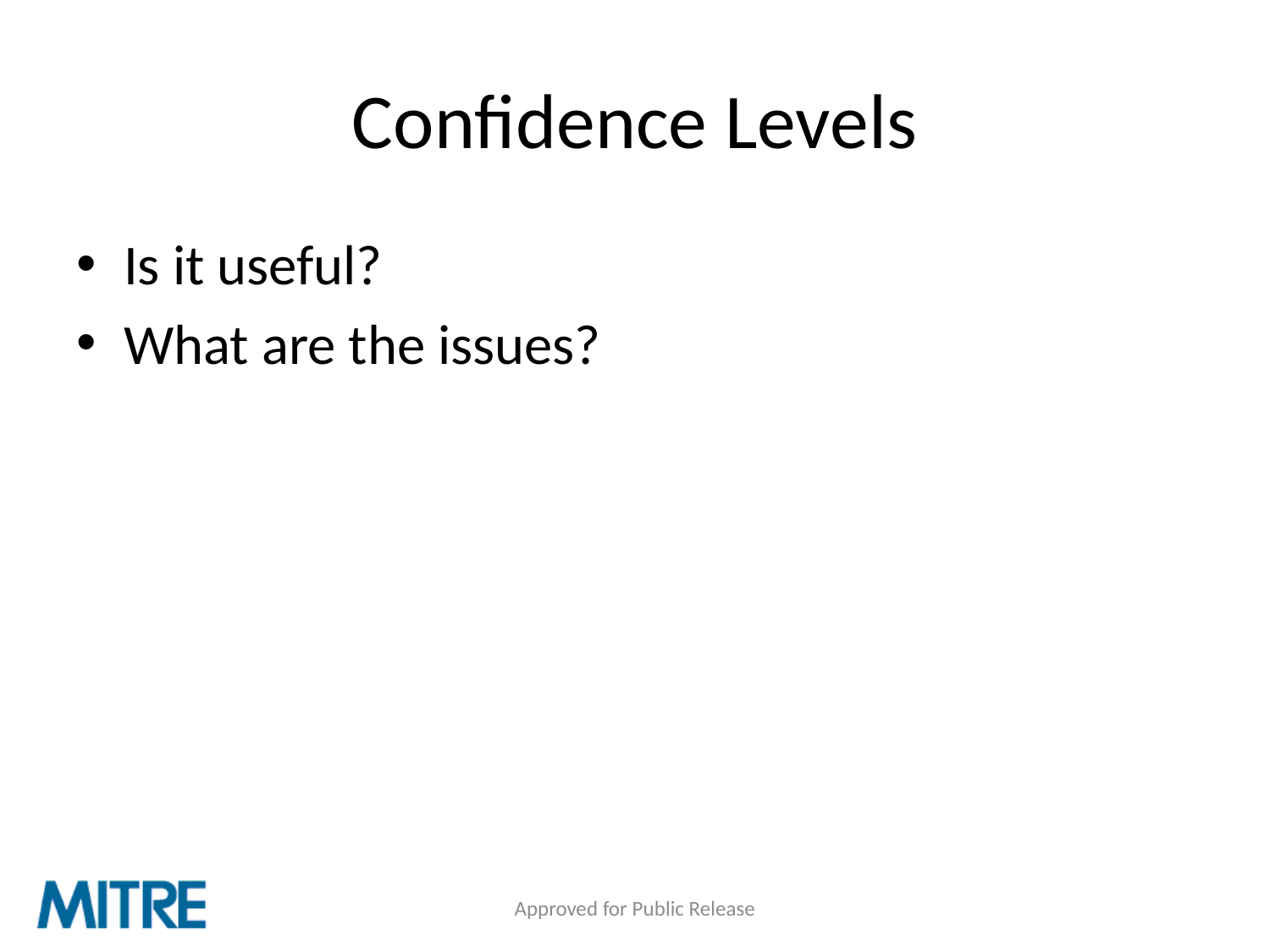

# Confidence Levels
Is it useful?
What are the issues?
Approved for Public Release